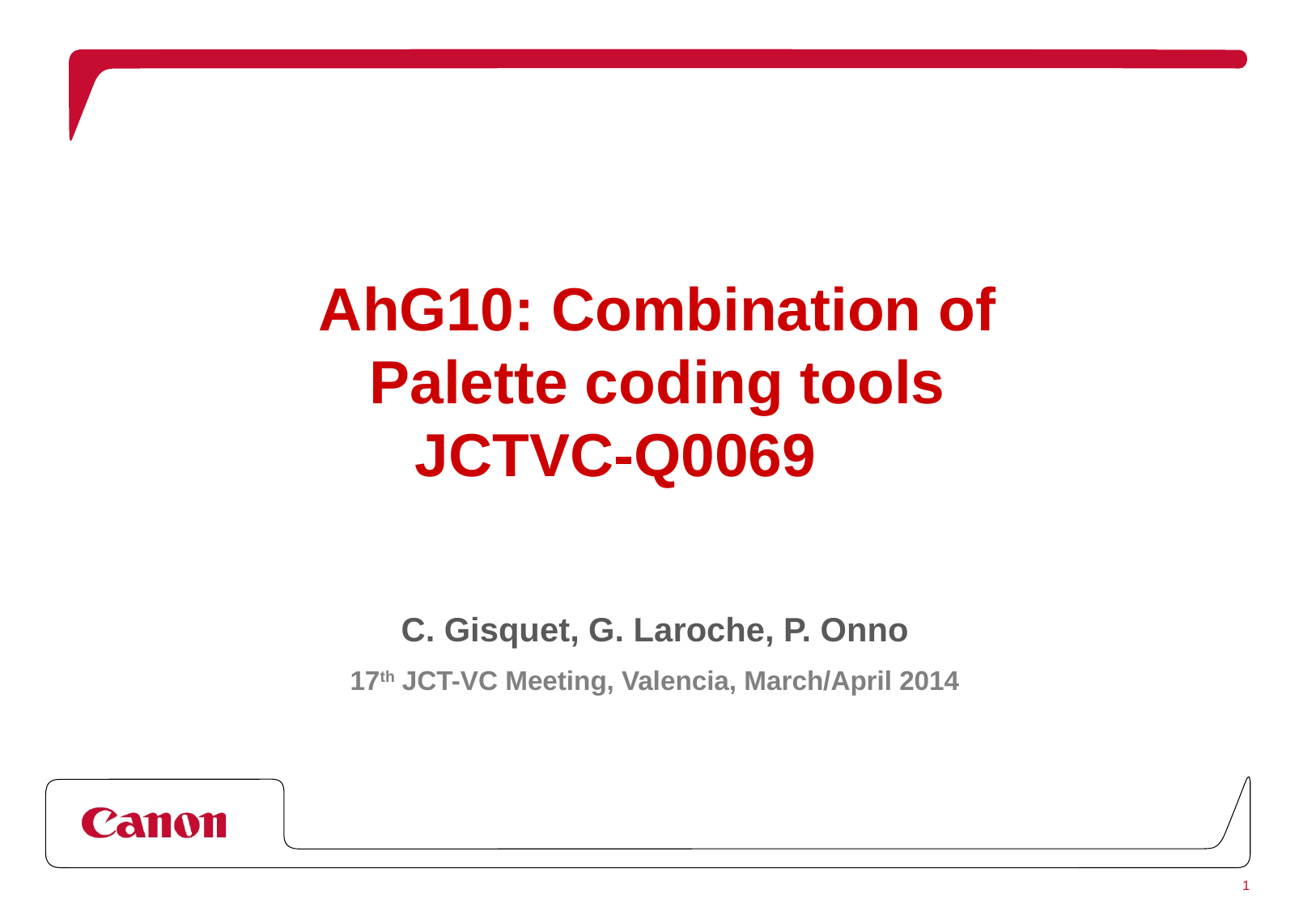

1
# AhG10: Combination of Palette coding tools JCTVC-Q0069
C. Gisquet, G. Laroche, P. Onno
17th JCT-VC Meeting, Valencia, March/April 2014